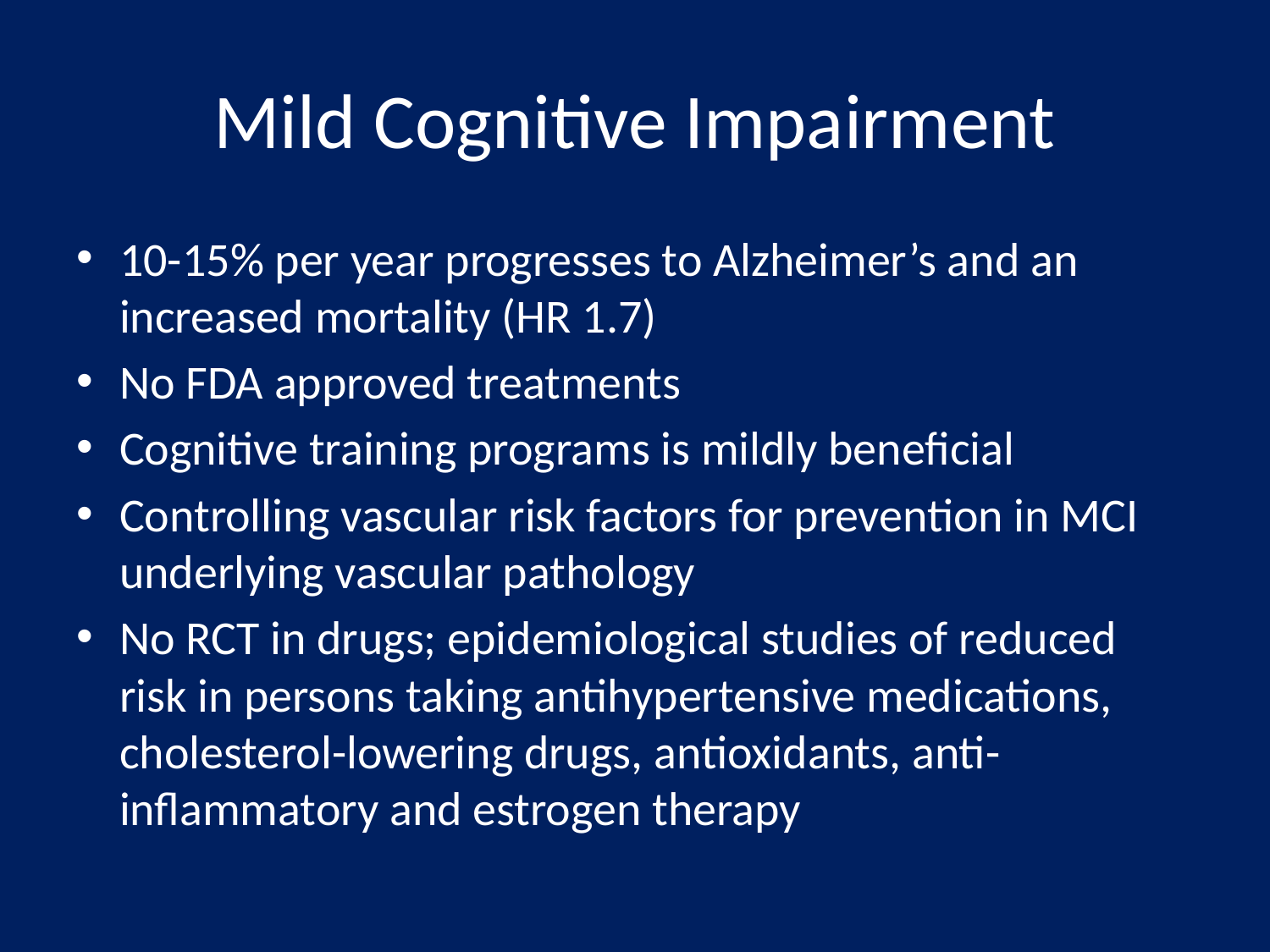

# Mild Cognitive Impairment
10-15% per year progresses to Alzheimer’s and an increased mortality (HR 1.7)
No FDA approved treatments
Cognitive training programs is mildly beneficial
Controlling vascular risk factors for prevention in MCI underlying vascular pathology
No RCT in drugs; epidemiological studies of reduced risk in persons taking antihypertensive medications, cholesterol-lowering drugs, antioxidants, anti-inflammatory and estrogen therapy